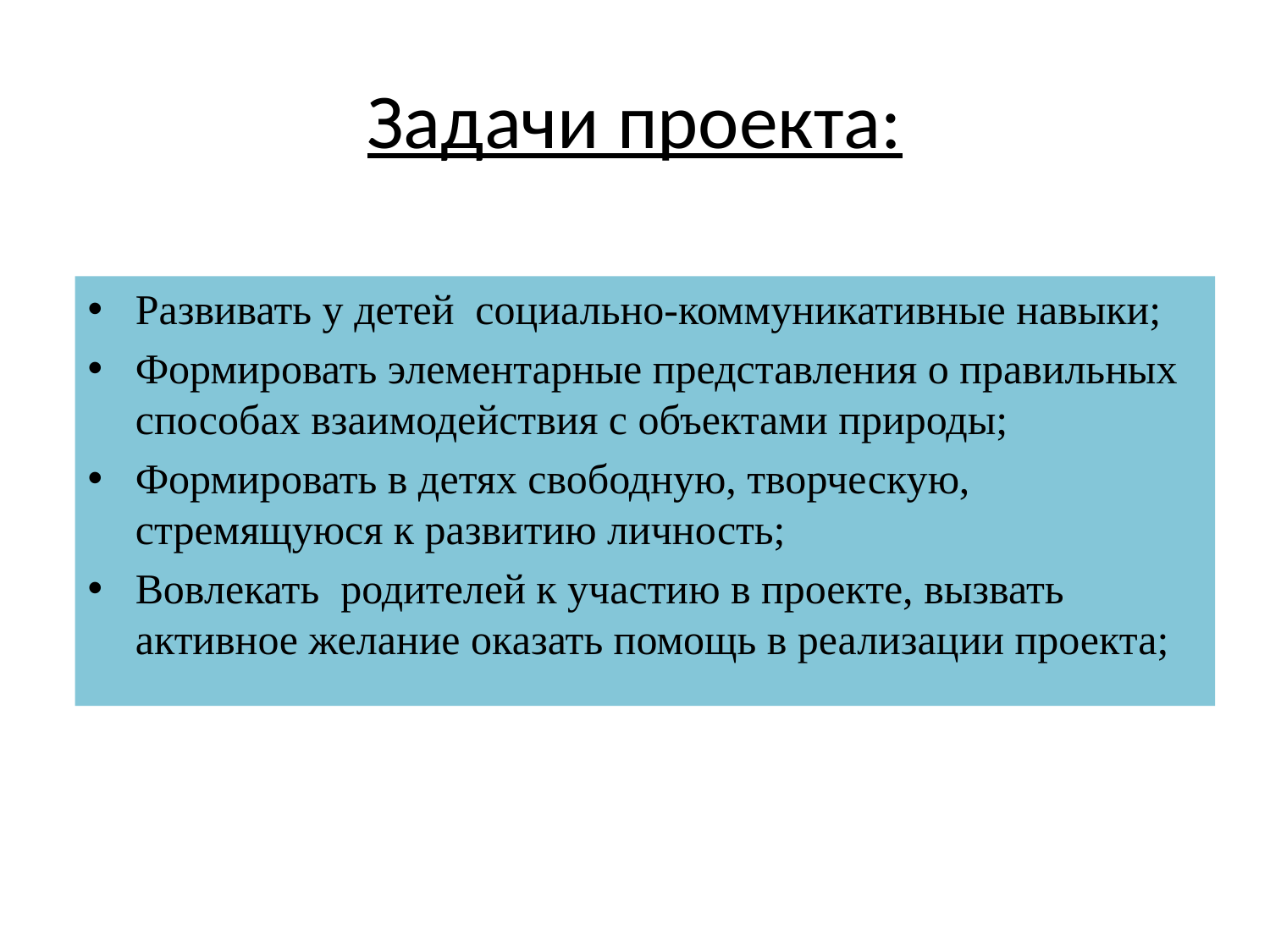

# Задачи проекта:
Развивать у детей  социально-коммуникативные навыки;
Формировать элементарные представления о правильных способах взаимодействия с объектами природы;
Формировать в детях свободную, творческую, стремящуюся к развитию личность;
Вовлекать  родителей к участию в проекте, вызвать активное желание оказать помощь в реализации проекта;